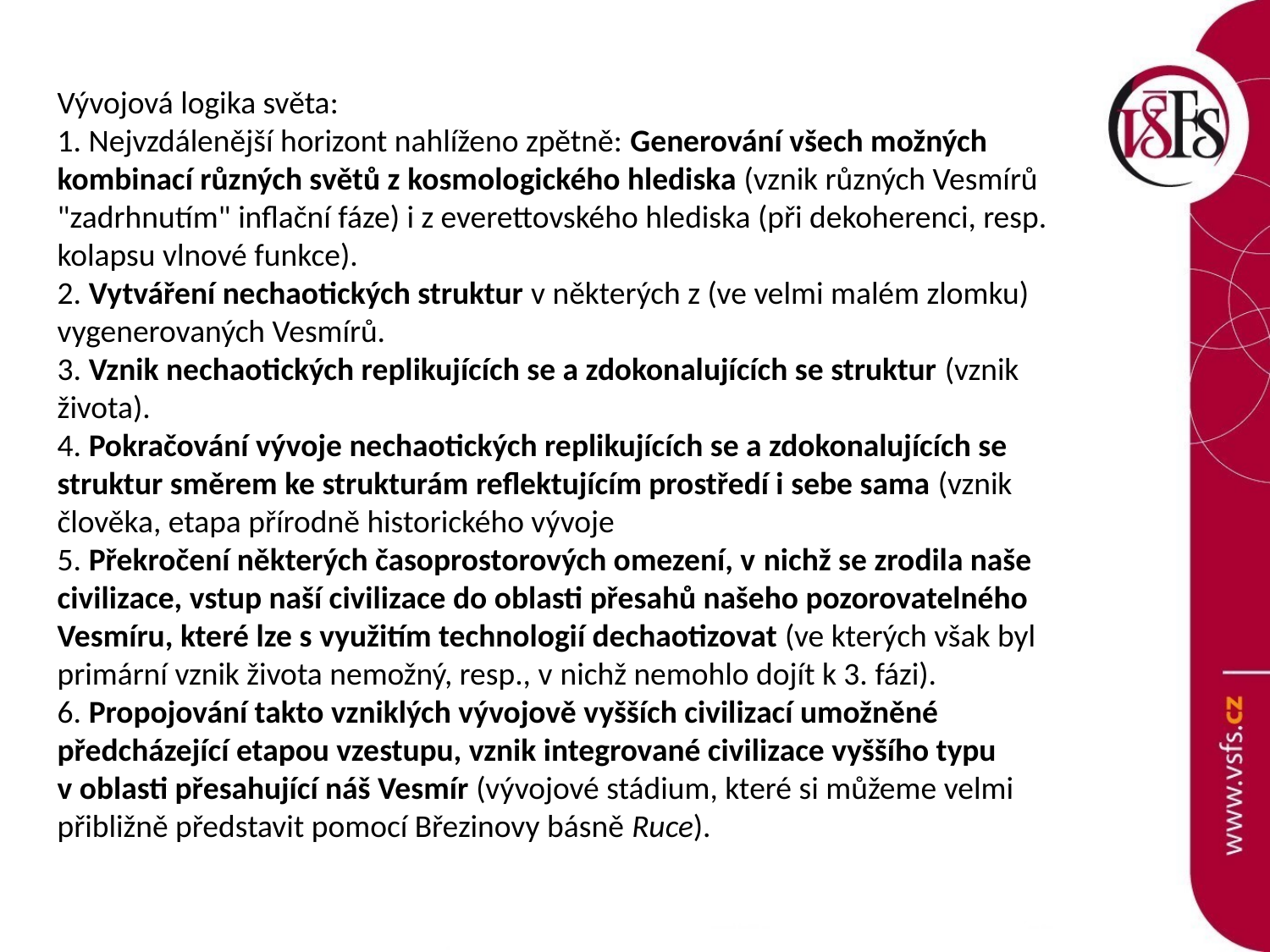

# UČEBNICE
Vývojová logika světa:
1. Nejvzdálenější horizont nahlíženo zpětně: Generování všech možných kombinací různých světů z kosmologického hlediska (vznik různých Vesmírů "zadrhnutím" inflační fáze) i z everettovského hlediska (při dekoherenci, resp. kolapsu vlnové funkce).
2. Vytváření nechaotických struktur v některých z (ve velmi malém zlomku) vygenerovaných Vesmírů.
3. Vznik nechaotických replikujících se a zdokonalujících se struktur (vznik života).
4. Pokračování vývoje nechaotických replikujících se a zdokonalujících se struktur směrem ke strukturám reflektujícím prostředí i sebe sama (vznik člověka, etapa přírodně historického vývoje
5. Překročení některých časoprostorových omezení, v nichž se zrodila naše civilizace, vstup naší civilizace do oblasti přesahů našeho pozorovatelného Vesmíru, které lze s využitím technologií dechaotizovat (ve kterých však byl primární vznik života nemožný, resp., v nichž nemohlo dojít k 3. fázi).
6. Propojování takto vzniklých vývojově vyšších civilizací umožněné předcházející etapou vzestupu, vznik integrované civilizace vyššího typu v oblasti přesahující náš Vesmír (vývojové stádium, které si můžeme velmi přibližně představit pomocí Březinovy básně Ruce).